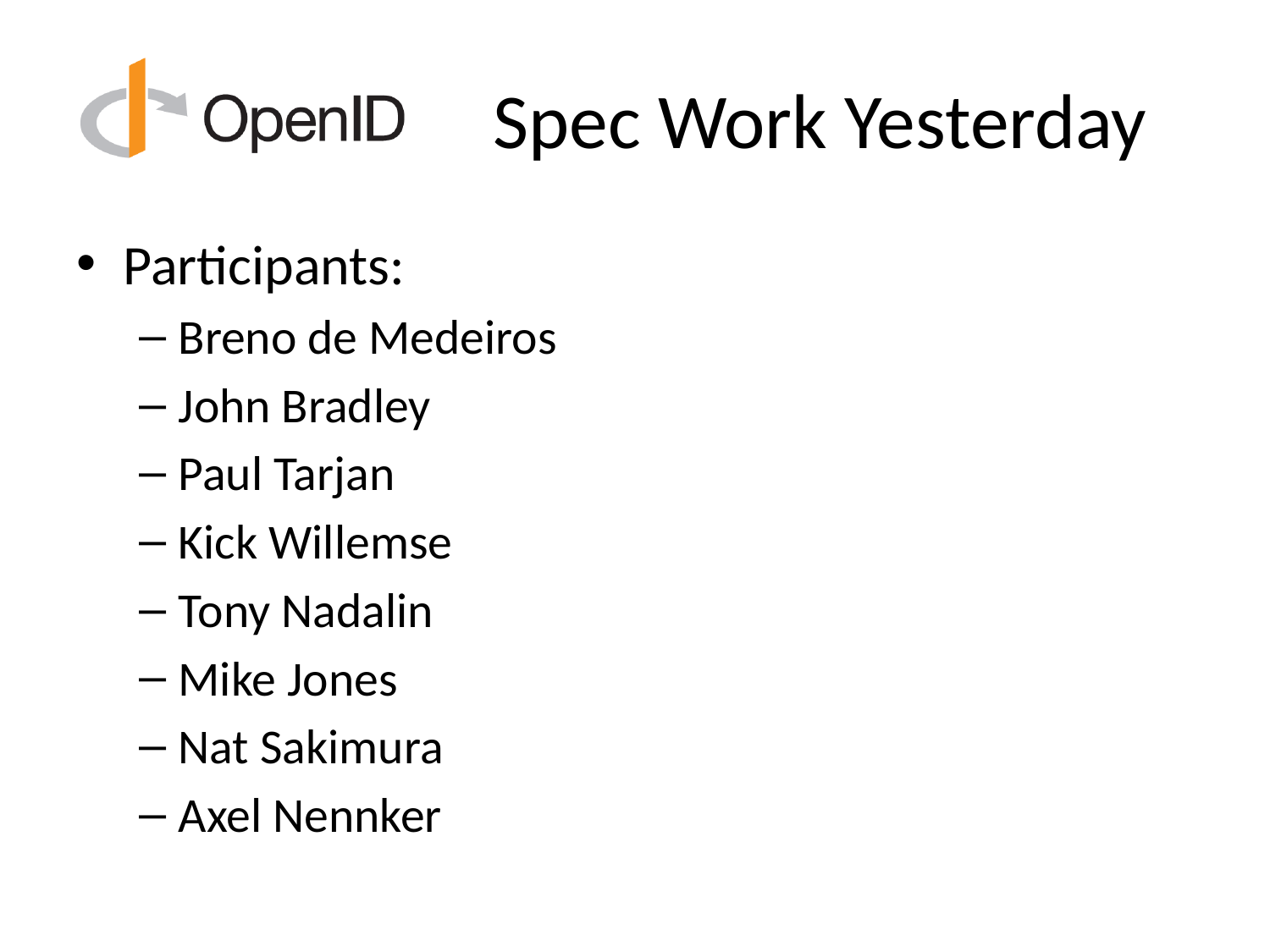

# Spec Work Yesterday
Participants:
Breno de Medeiros
John Bradley
Paul Tarjan
Kick Willemse
Tony Nadalin
Mike Jones
Nat Sakimura
Axel Nennker